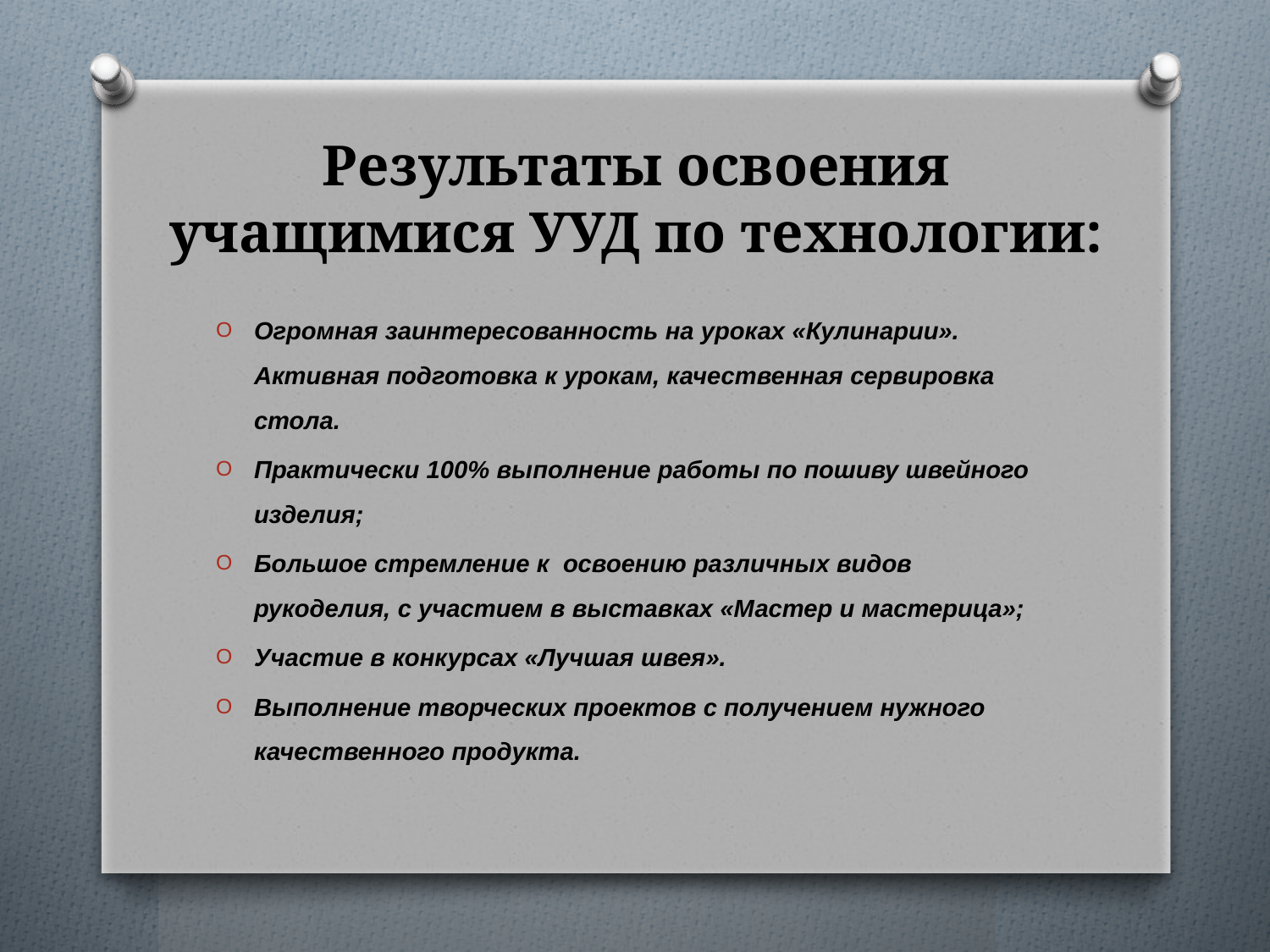

# Результаты освоения учащимися УУД по технологии:
Огромная заинтересованность на уроках «Кулинарии». Активная подготовка к урокам, качественная сервировка стола.
Практически 100% выполнение работы по пошиву швейного изделия;
Большое стремление к  освоению различных видов рукоделия, с участием в выставках «Мастер и мастерица»;
Участие в конкурсах «Лучшая швея».
Выполнение творческих проектов с получением нужного качественного продукта.